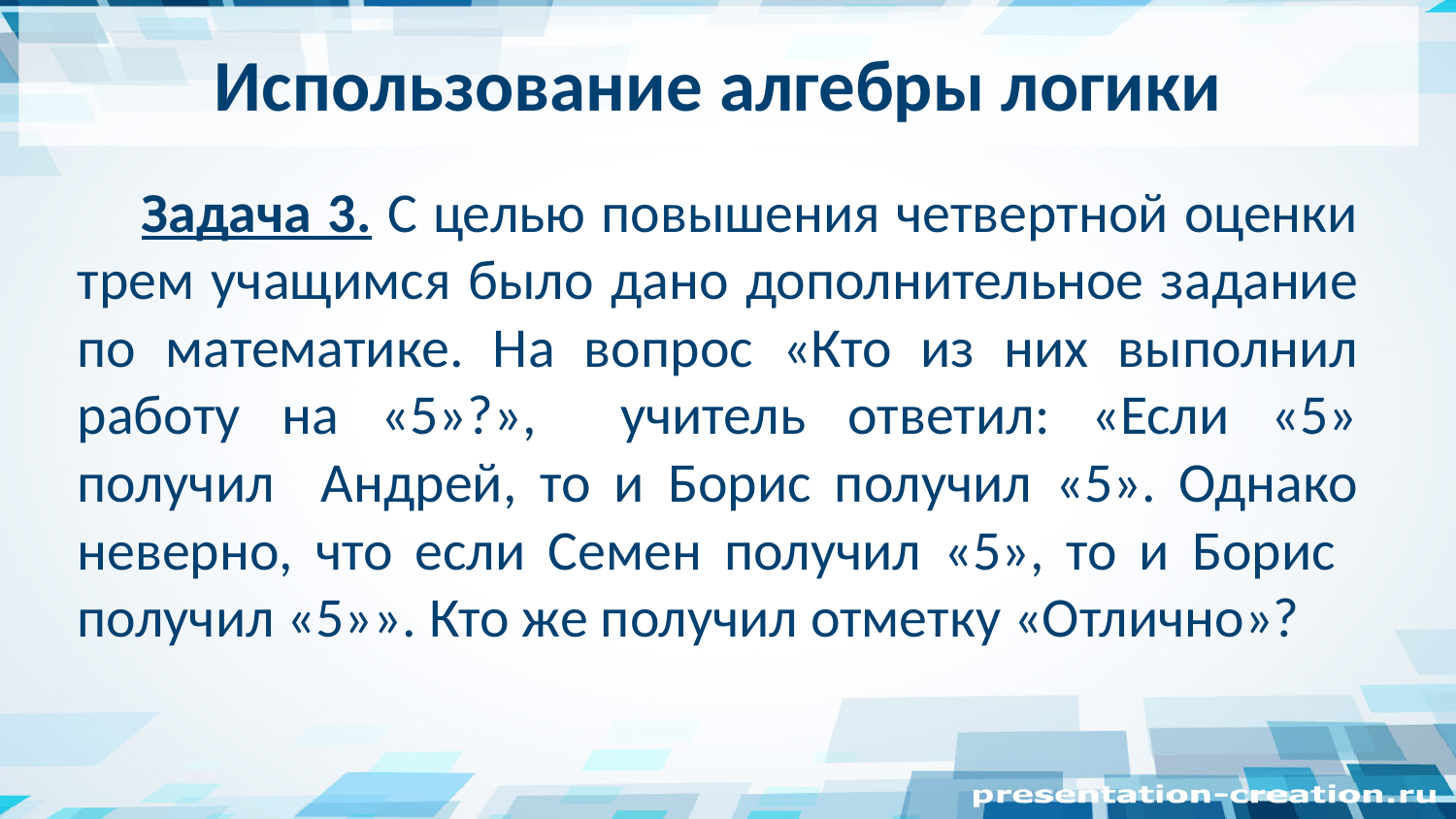

Использование алгебры логики
Задача 3. С целью повышения четвертной оценки трем учащимся было дано дополнительное задание по математике. На вопрос «Кто из них выполнил работу на «5»?»,  учитель ответил: «Если «5» получил  Андрей, то и Борис получил «5». Однако неверно, что если Семен получил «5», то и Борис  получил «5»». Кто же получил отметку «Отлично»?